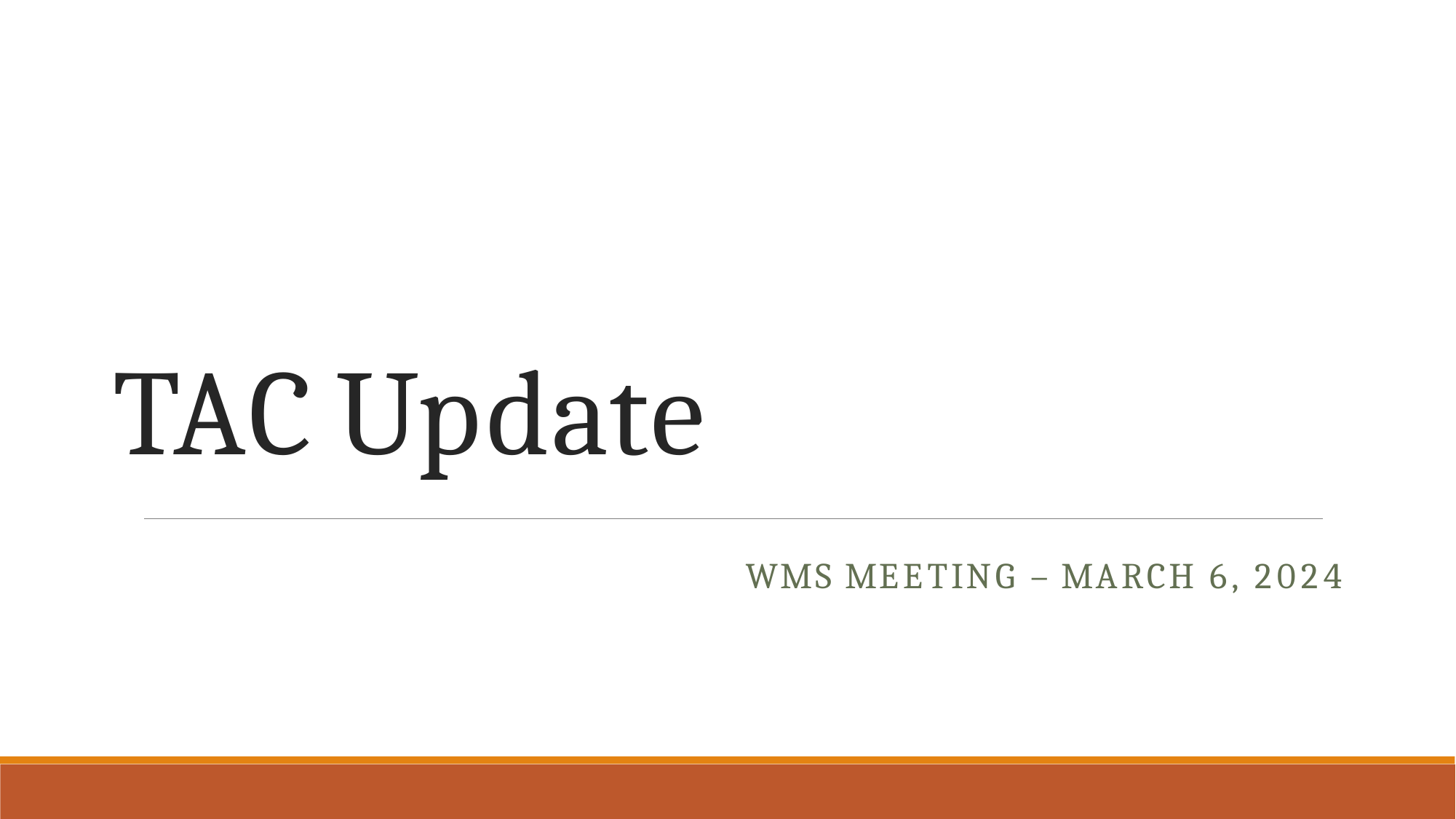

# TAC Update
WMS Meeting – March 6, 2024